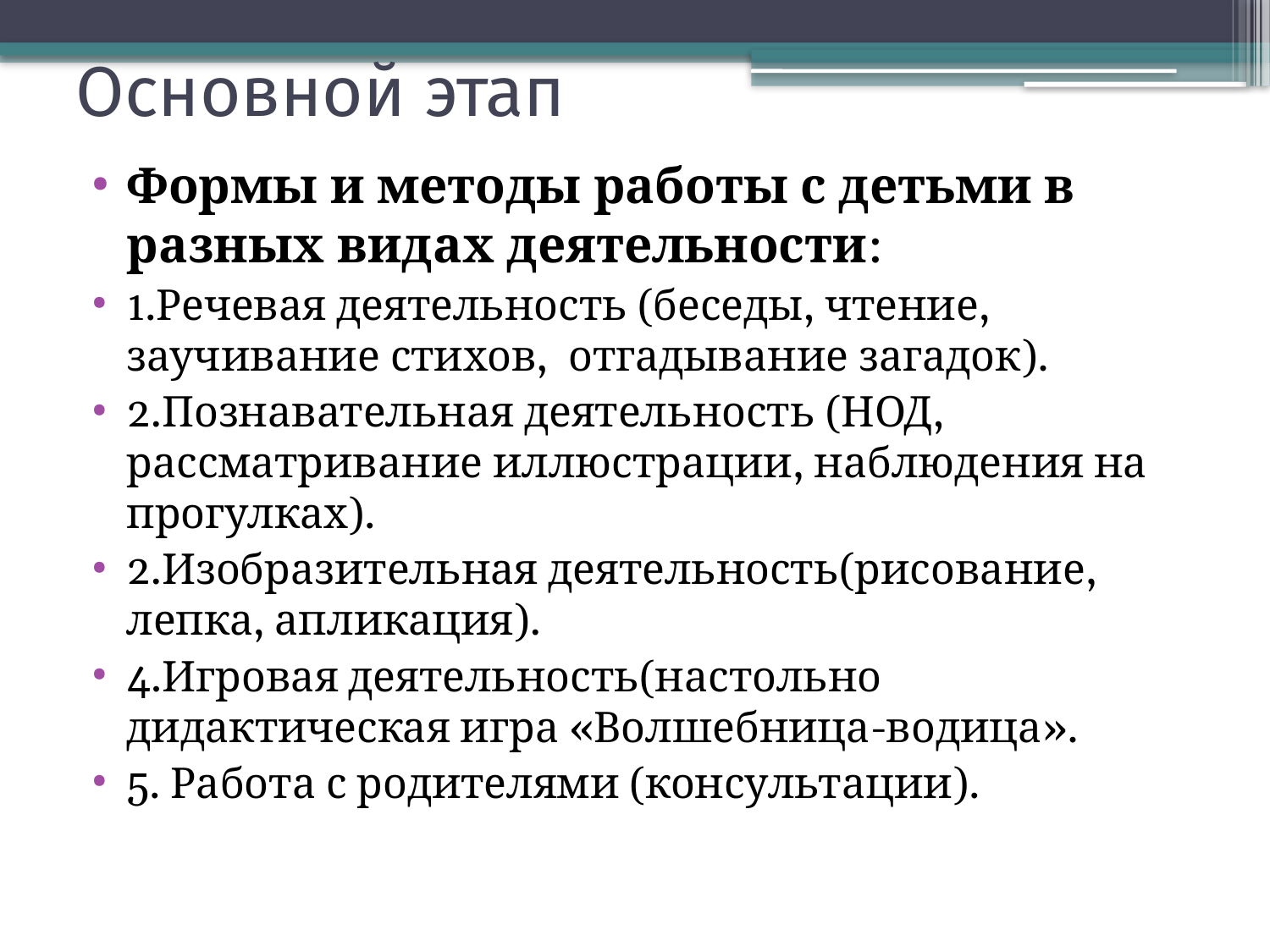

# Основной этап
Формы и методы работы с детьми в разных видах деятельности:
1.Речевая деятельность (беседы, чтение, заучивание стихов,  отгадывание загадок).
2.Познавательная деятельность (НОД, рассматривание иллюстрации, наблюдения на прогулках).
2.Изобразительная деятельность(рисование,  лепка, апликация).
4.Игровая деятельность(настольно дидактическая игра «Волшебница-водица».
5. Работа с родителями (консультации).